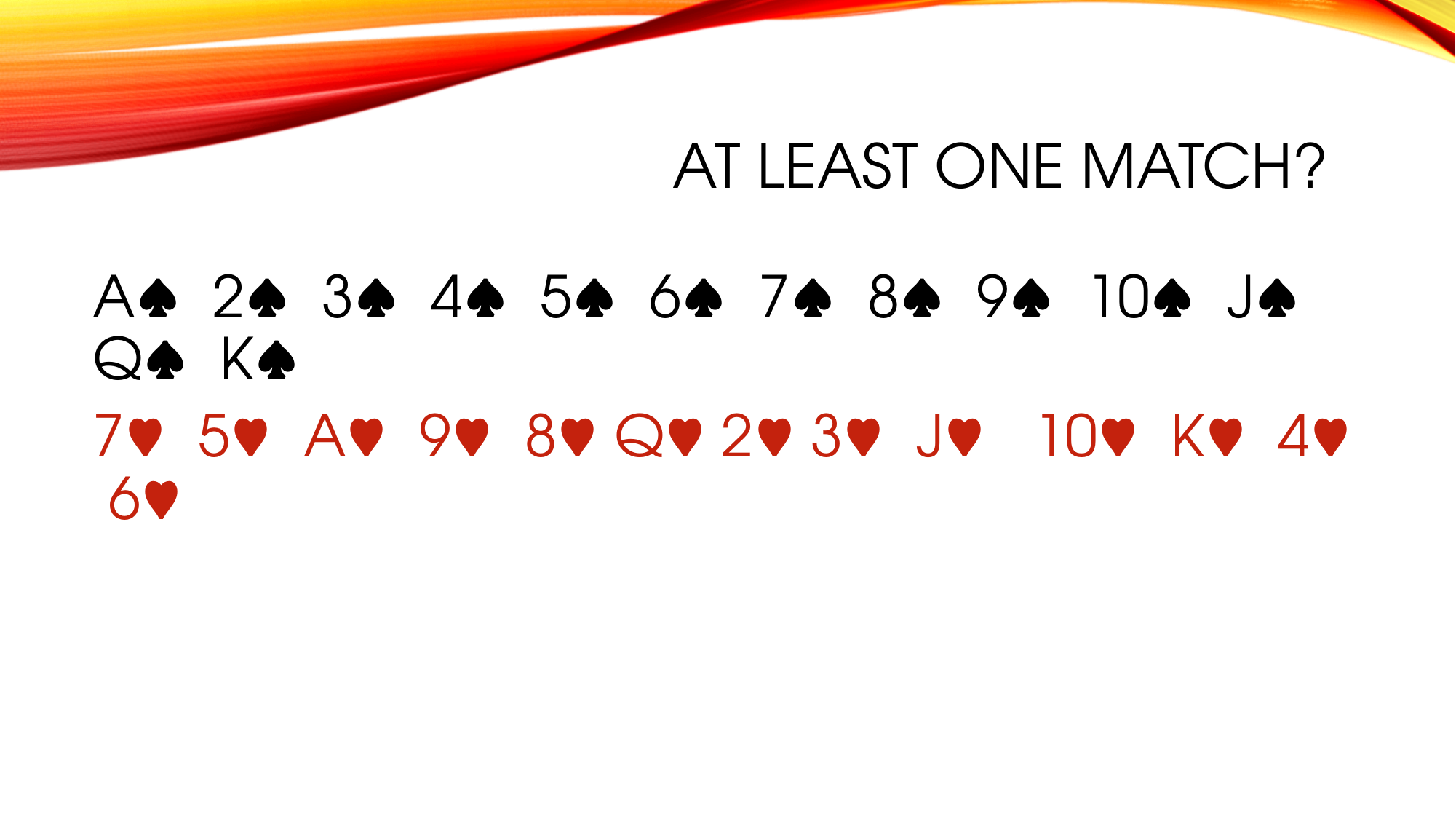

# At least one match?
A♠  2♠  3♠  4♠  5♠  6♠  7♠  8♠  9♠  10♠  J♠  Q♠  K♠
7♥  5♥  A♥  9♥  8♥ Q♥ 2♥ 3♥  J♥   10♥  K♥  4♥  6♥